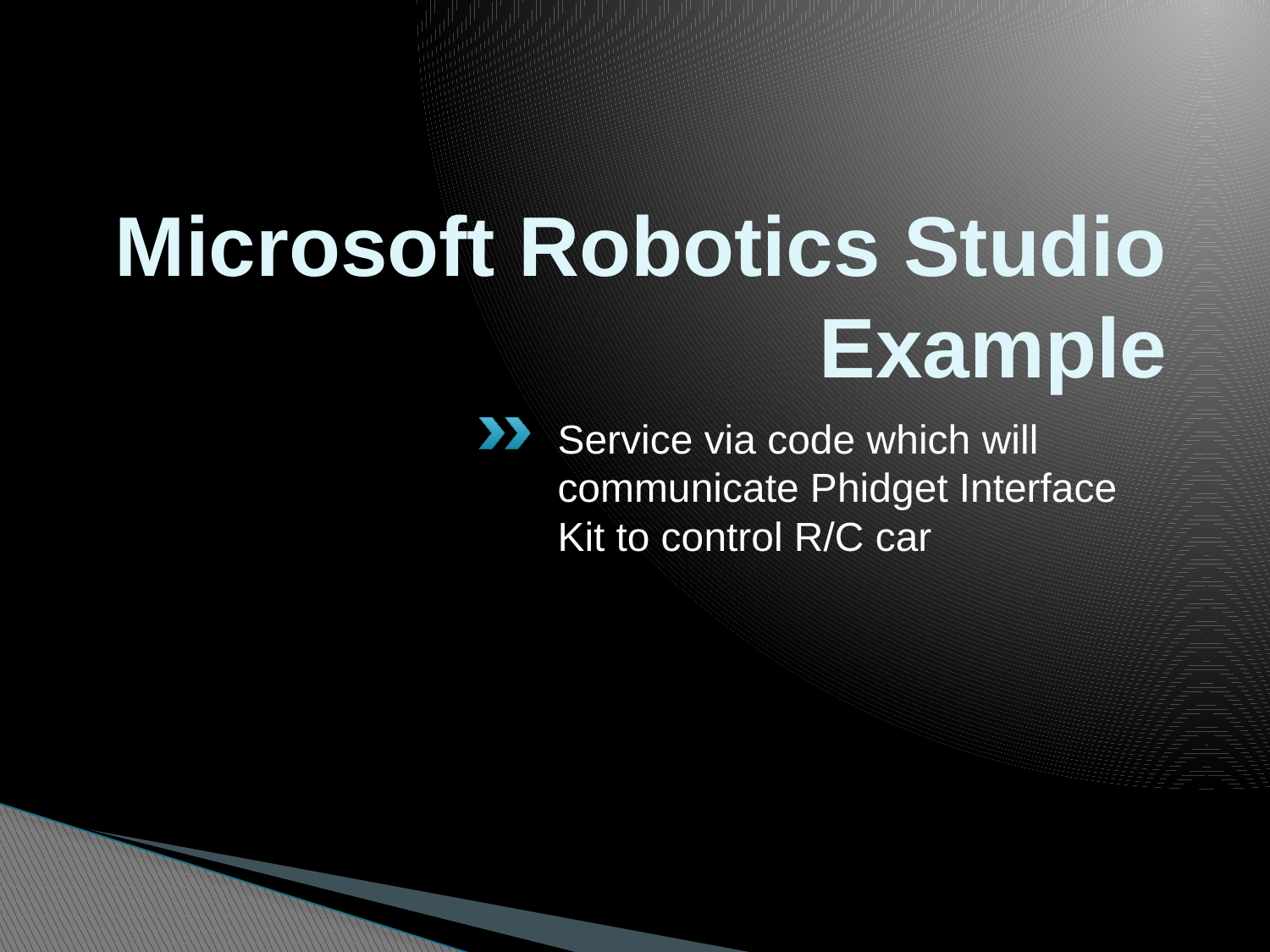

# Microsoft Robotics Studio Example
Service via code which will communicate Phidget Interface Kit to control R/C car